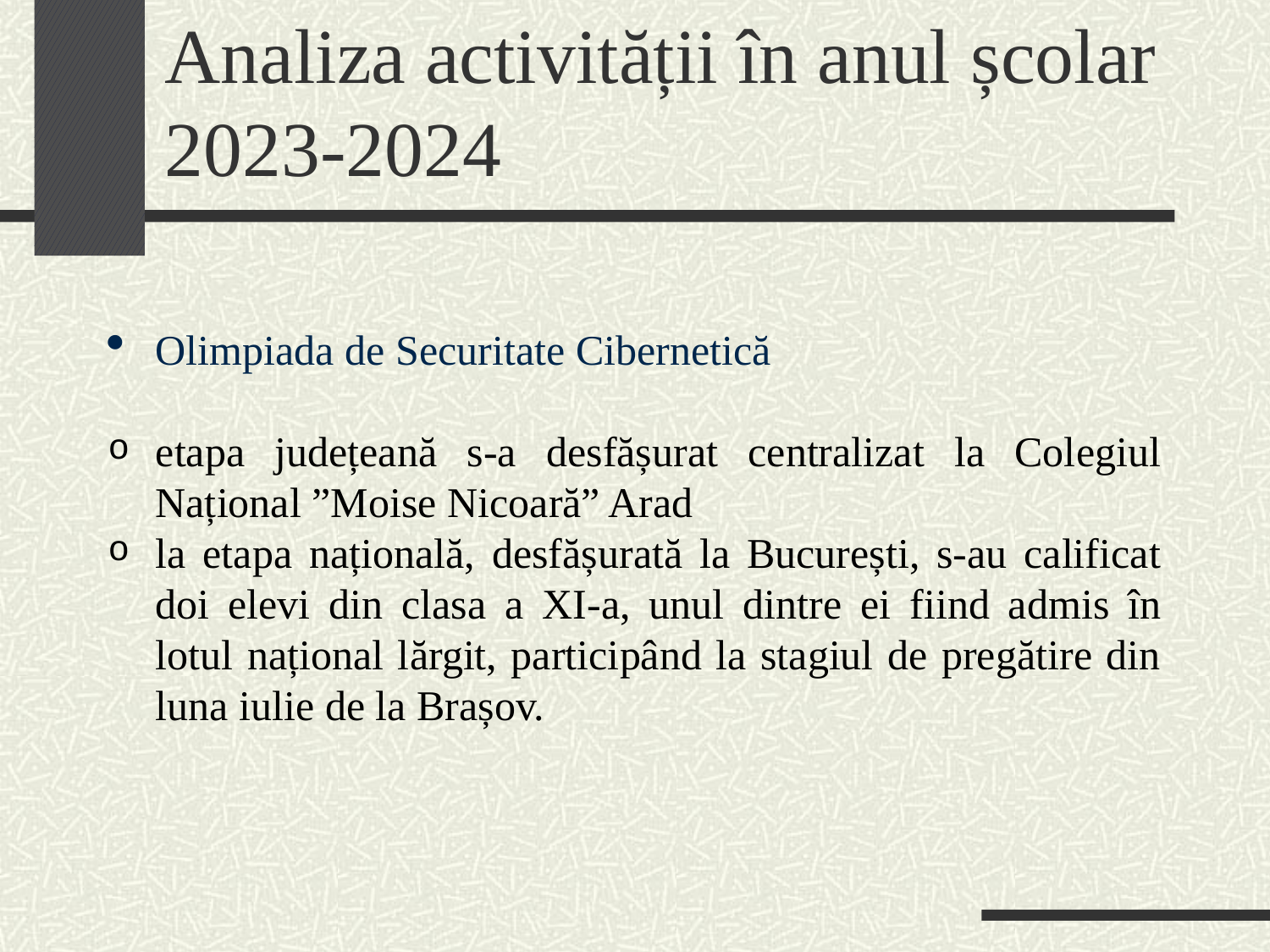

# Analiza activității în anul școlar 2023-2024
Olimpiada de Securitate Cibernetică

etapa județeană s-a desfășurat centralizat la Colegiul Național ”Moise Nicoară” Arad
la etapa națională, desfășurată la București, s-au calificat doi elevi din clasa a XI-a, unul dintre ei fiind admis în lotul național lărgit, participând la stagiul de pregătire din luna iulie de la Brașov.